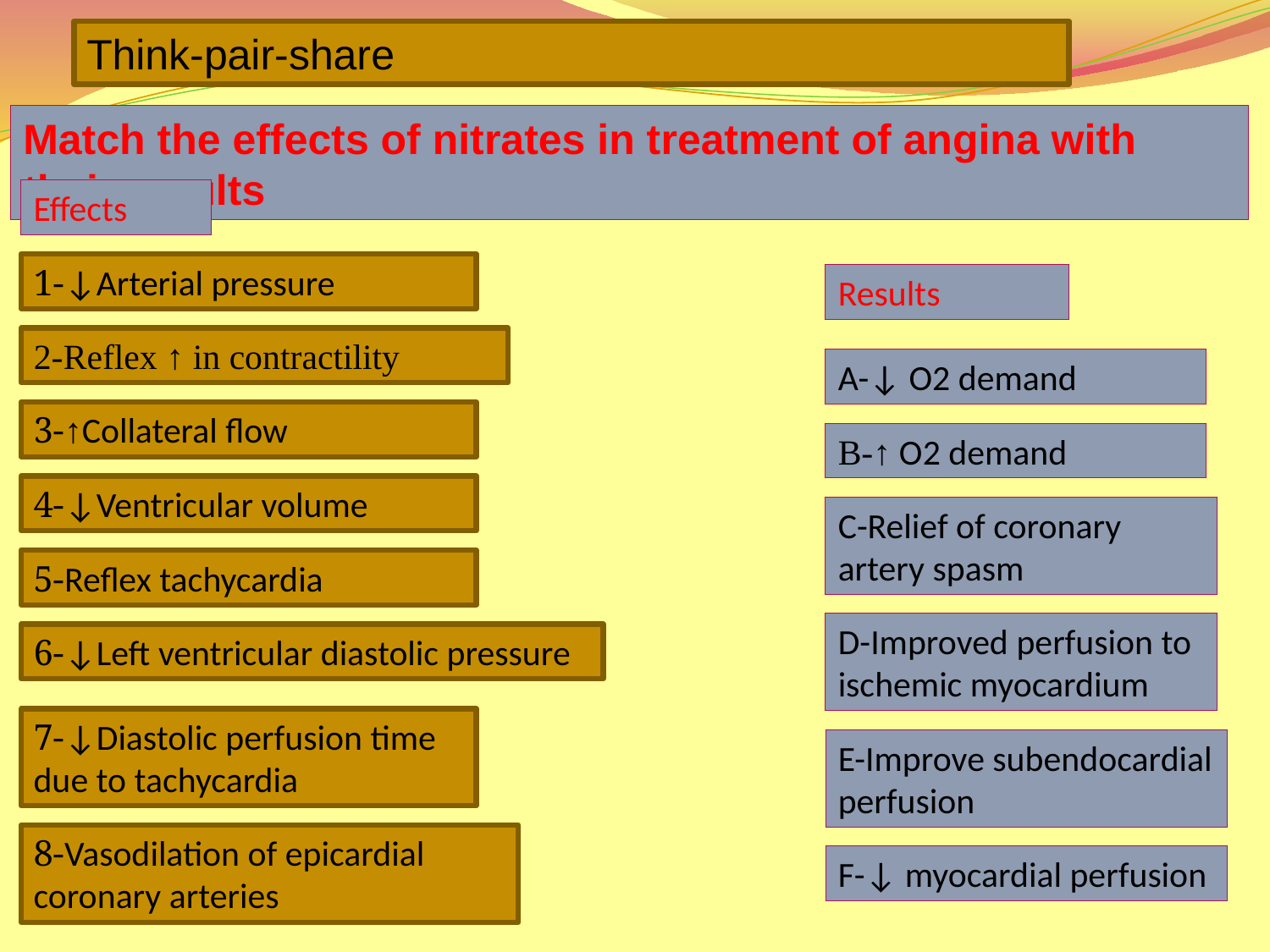

Think-pair-share
Match the effects of nitrates in treatment of angina with their results
Effects
1-↓Arterial pressure
Results
2-Reflex ↑ in contractility
A-↓ O2 demand
3-↑Collateral flow
B-↑ O2 demand
4-↓Ventricular volume
C-Relief of coronary artery spasm
5-Reflex tachycardia
D-Improved perfusion to ischemic myocardium
6-↓Left ventricular diastolic pressure
7-↓Diastolic perfusion time due to tachycardia
E-Improve subendocardial perfusion
8-Vasodilation of epicardial coronary arteries
F-↓ myocardial perfusion